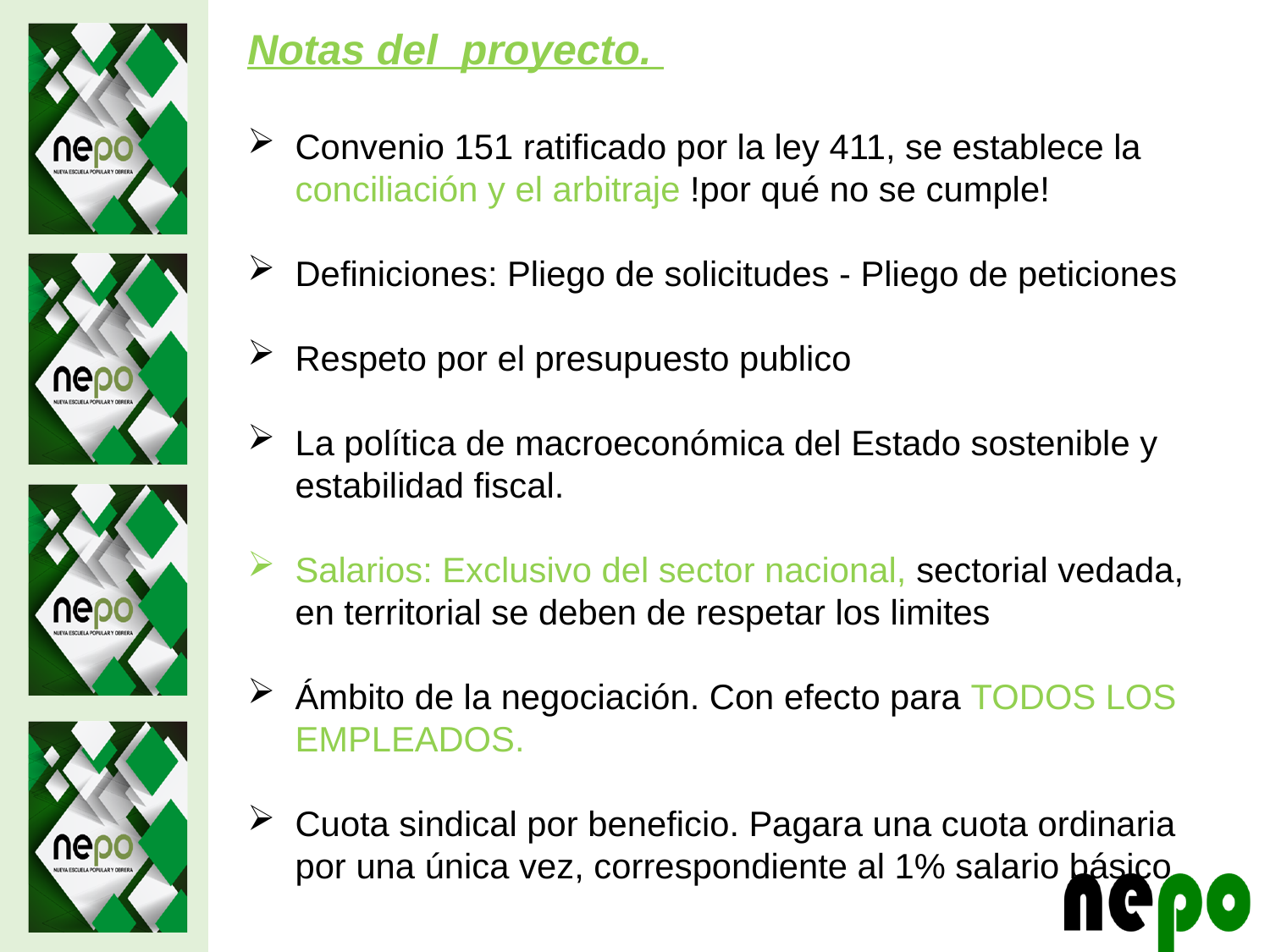

Notas del  proyecto.

Convenio 151 ratificado por la ley 411, se establece la conciliación y el arbitraje !por qué no se cumple!

Definiciones: Pliego de solicitudes - Pliego de peticiones

Respeto por el presupuesto publico

La política de macroeconómica del Estado sostenible y estabilidad fiscal.

Salarios: Exclusivo del sector nacional, sectorial vedada, en territorial se deben de respetar los limites

Ámbito de la negociación. Con efecto para TODOS LOS EMPLEADOS.

Cuota sindical por beneficio. Pagara una cuota ordinaria por una única vez, correspondiente al 1% salario básico